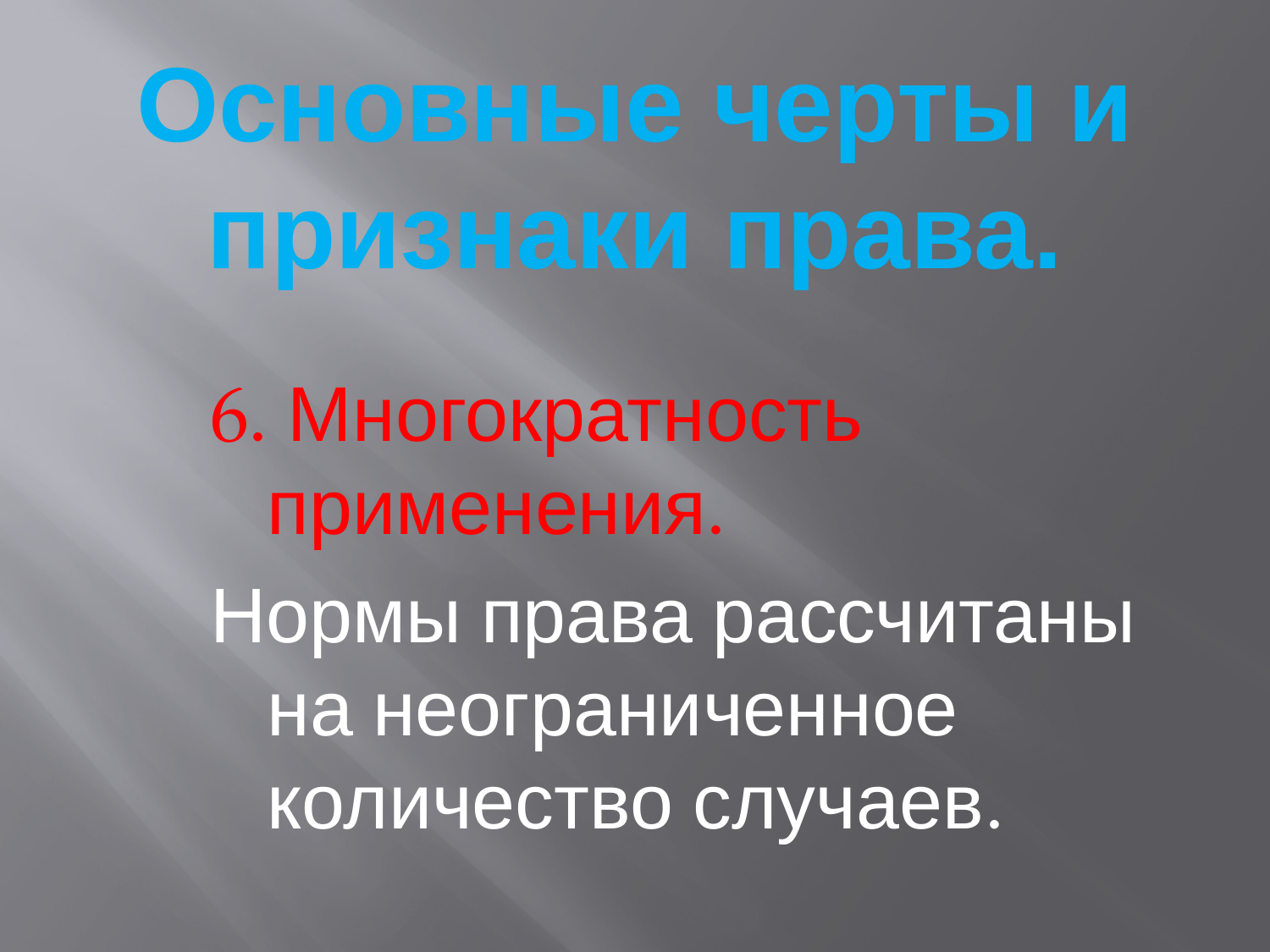

# Основные черты и признаки права.
6. Многократность применения.
Нормы права рассчитаны на неограниченное количество случаев.